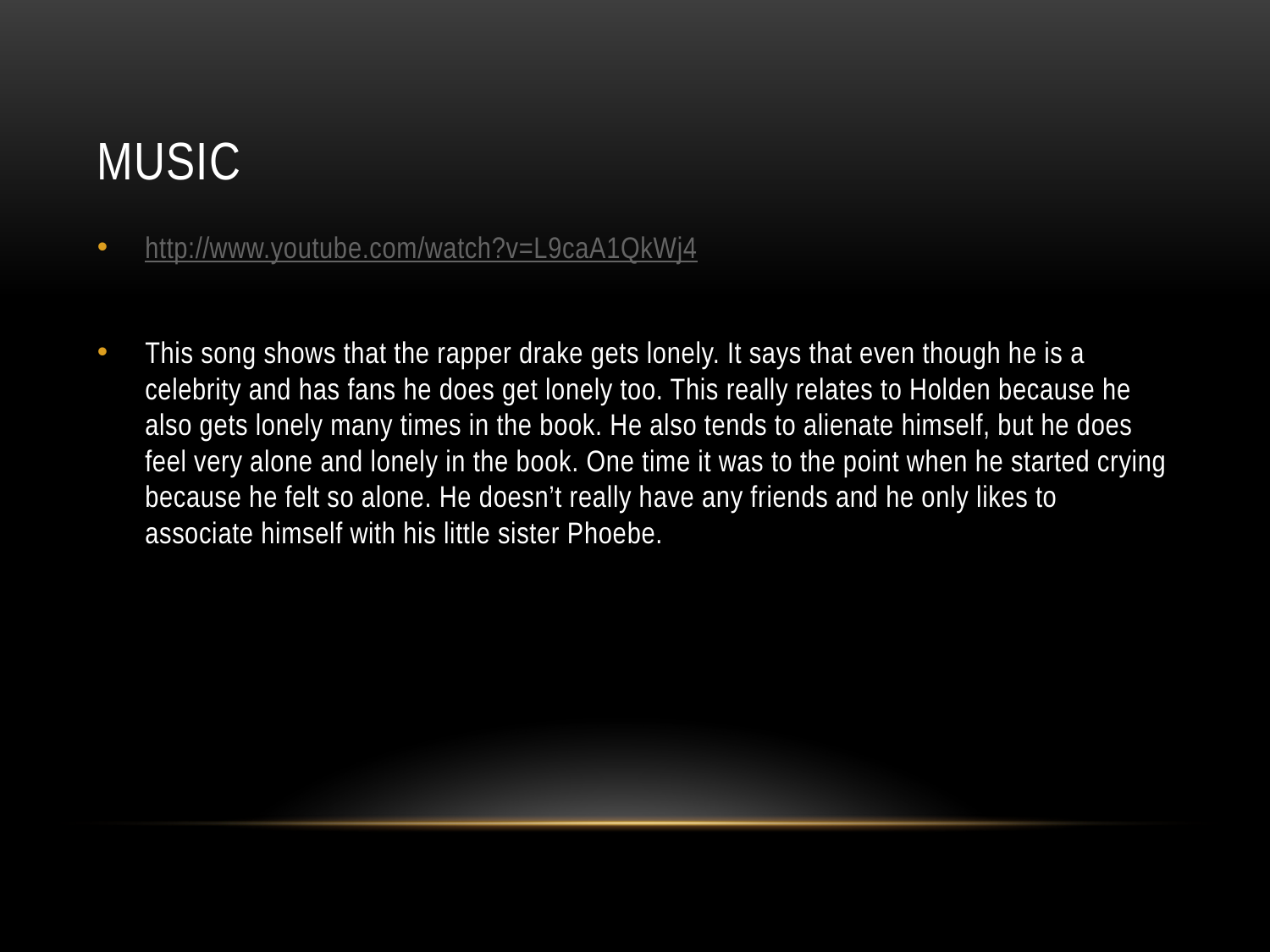

# Music
http://www.youtube.com/watch?v=L9caA1QkWj4

This song shows that the rapper drake gets lonely. It says that even though he is a celebrity and has fans he does get lonely too. This really relates to Holden because he  also gets lonely many times in the book. He also tends to alienate himself, but he does feel very alone and lonely in the book. One time it was to the point when he started crying because he felt so alone. He doesn’t really have any friends and he only likes to associate himself with his little sister Phoebe.